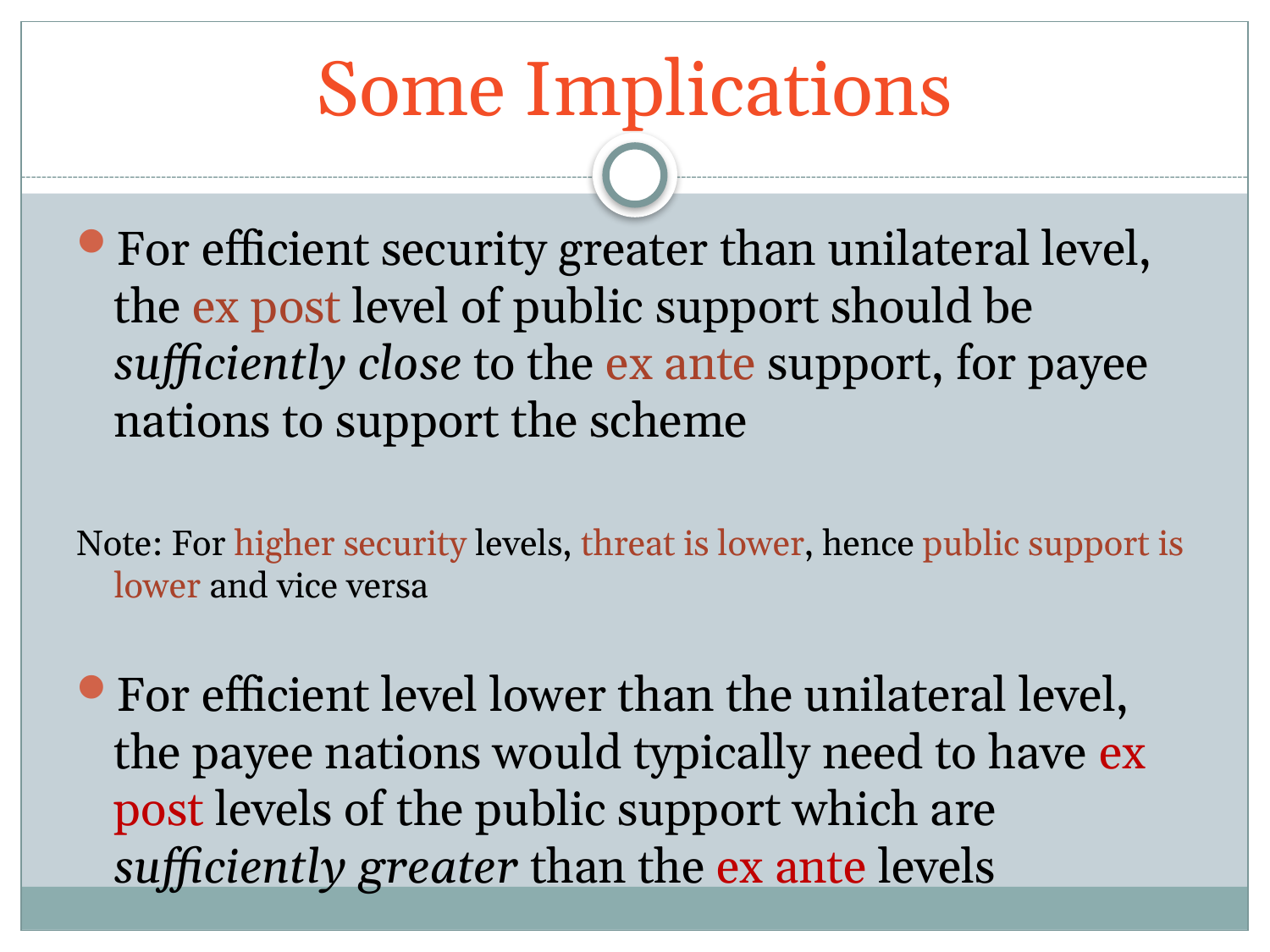

# Some Implications
For efficient security greater than unilateral level, the ex post level of public support should be sufficiently close to the ex ante support, for payee nations to support the scheme

Note: For higher security levels, threat is lower, hence public support is lower and vice versa

For efficient level lower than the unilateral level, the payee nations would typically need to have ex post levels of the public support which are sufficiently greater than the ex ante levels